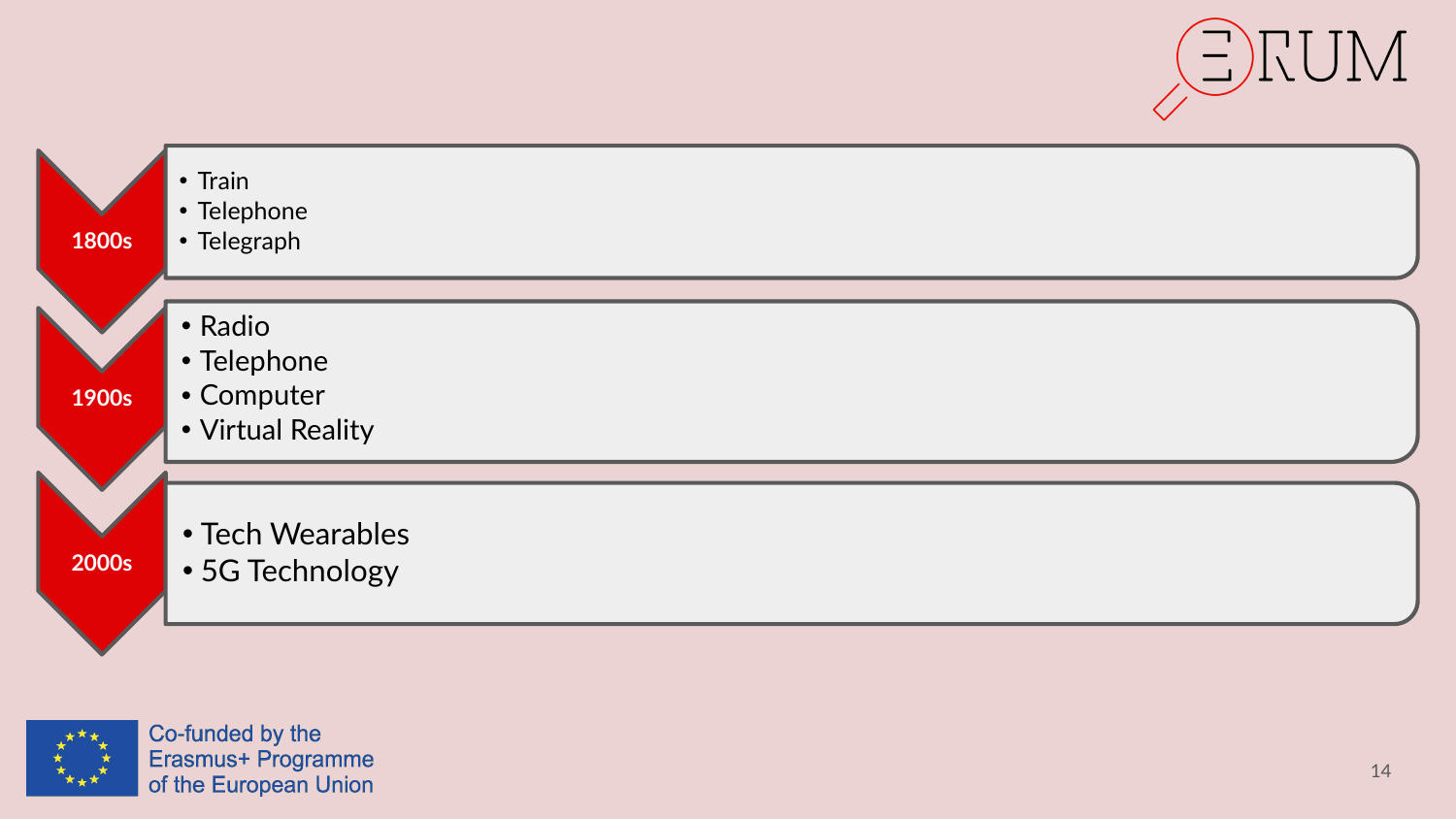

Train
Telephone
Telegraph

1800s

Radio
Telephone
Computer
Virtual Reality

1900s

2000s

Tech Wearables
5G Technology
14